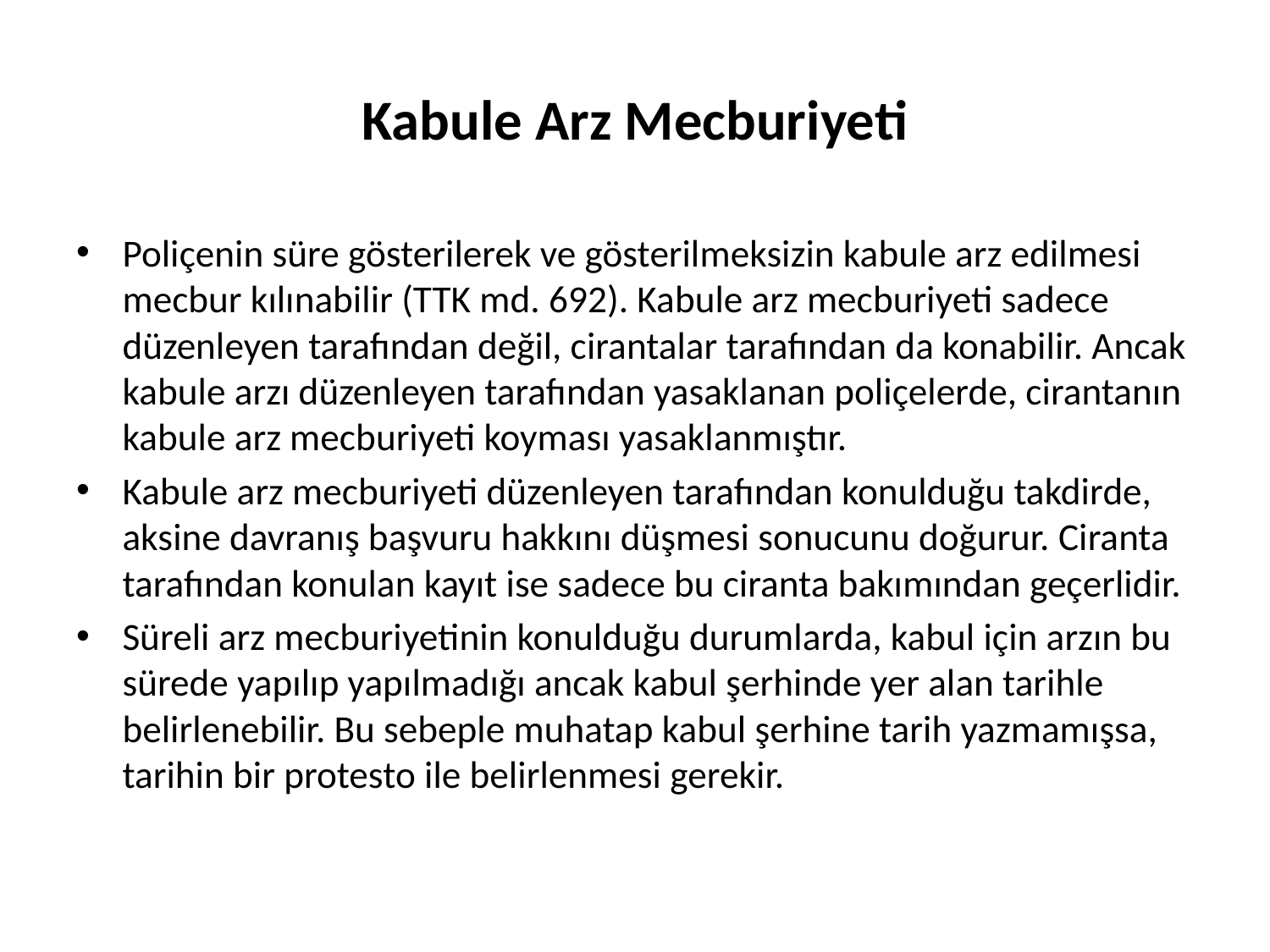

# Kabule Arz Mecburiyeti
Poliçenin süre gösterilerek ve gösterilmeksizin kabule arz edilmesi mecbur kılınabilir (TTK md. 692). Kabule arz mecburiyeti sadece düzenleyen tarafından değil, cirantalar tarafından da konabilir. Ancak kabule arzı düzenleyen tarafından yasaklanan poliçelerde, cirantanın kabule arz mecburiyeti koyması yasaklanmıştır.
Kabule arz mecburiyeti düzenleyen tarafından konulduğu takdirde, aksine davranış başvuru hakkını düşmesi sonucunu doğurur. Ciranta tarafından konulan kayıt ise sadece bu ciranta bakımından geçerlidir.
Süreli arz mecburiyetinin konulduğu durumlarda, kabul için arzın bu sürede yapılıp yapılmadığı ancak kabul şerhinde yer alan tarihle belirlenebilir. Bu sebeple muhatap kabul şerhine tarih yazmamışsa, tarihin bir protesto ile belirlenmesi gerekir.